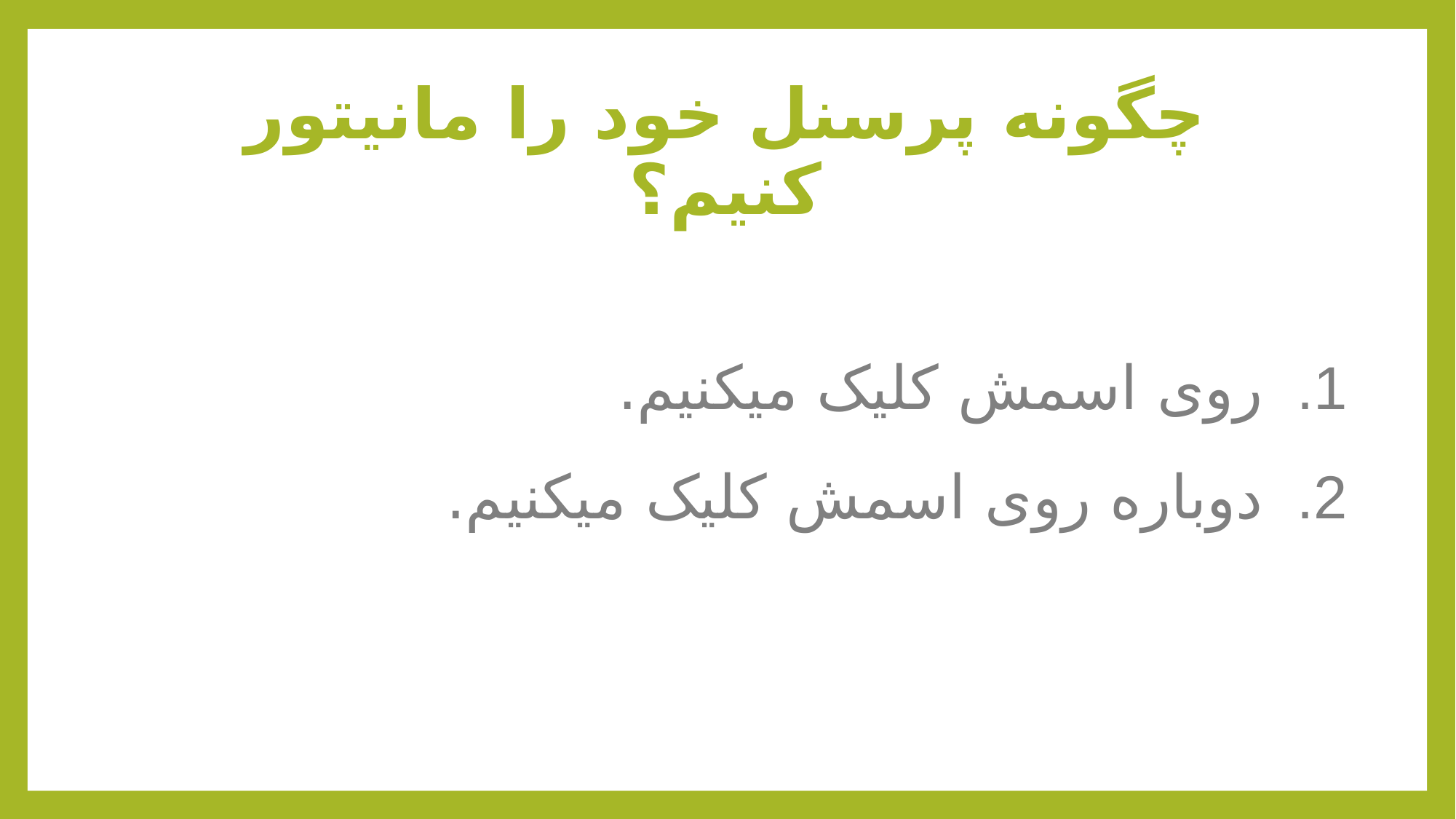

# چگونه پرسنل خود را مانیتور کنیم؟
روی اسمش کلیک میکنیم.
دوباره روی اسمش کلیک میکنیم.